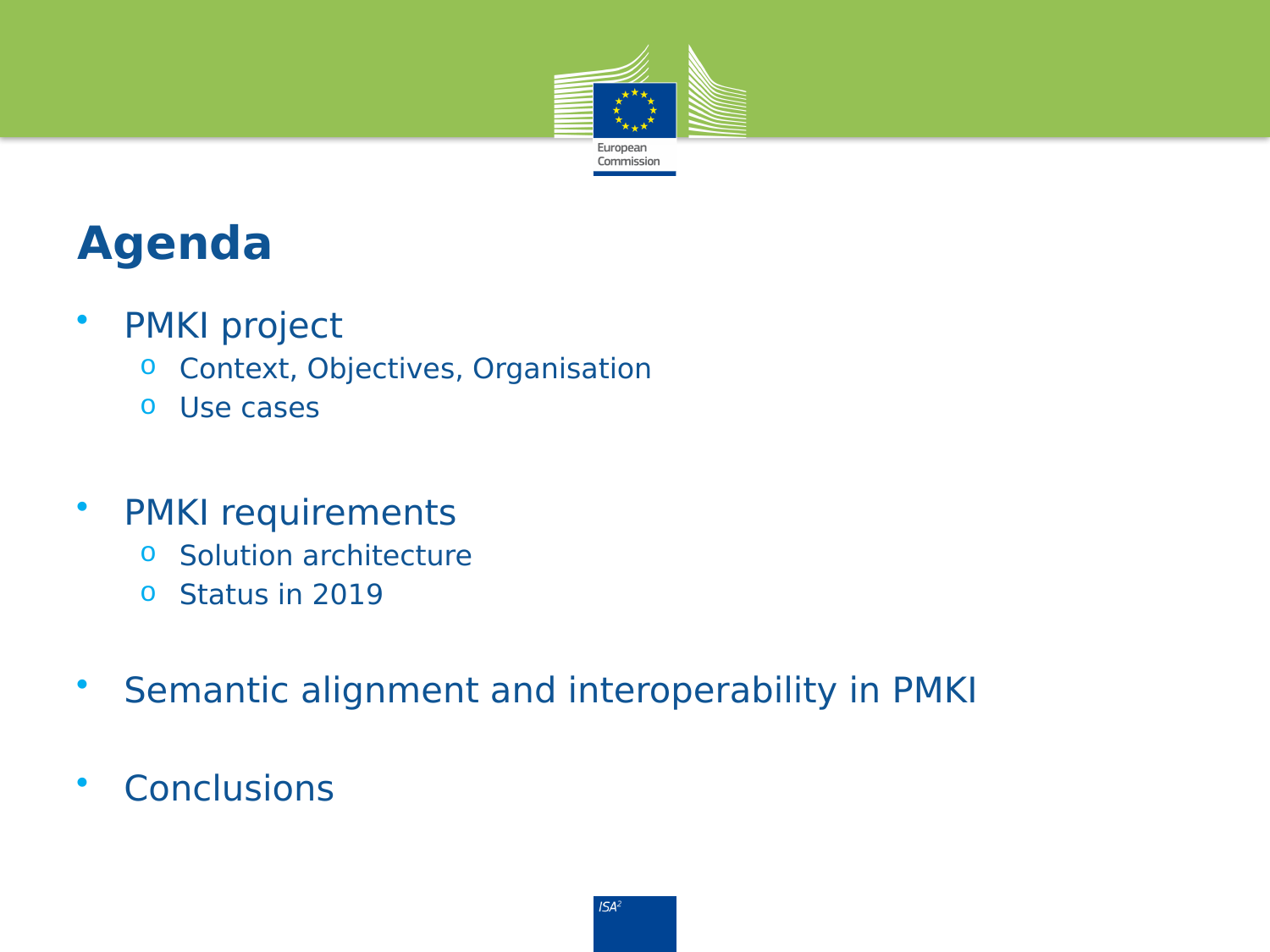

# Agenda
PMKI project
Context, Objectives, Organisation
Use cases

PMKI requirements
Solution architecture
Status in 2019

Semantic alignment and interoperability in PMKI

Conclusions